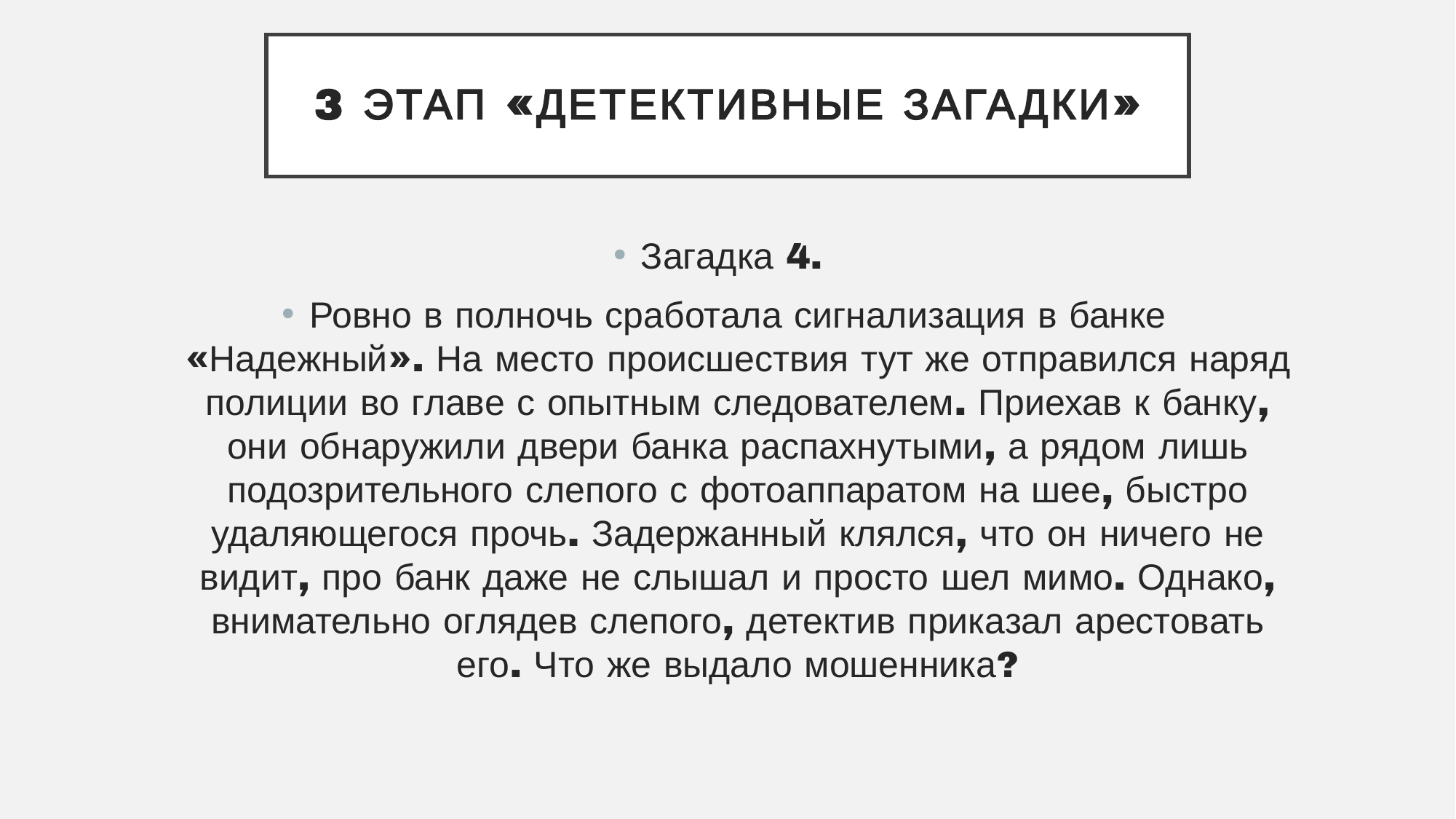

# 3 этап «Детективные загадки»
Загадка 4.
Ровно в полночь сработала сигнализация в банке «Надежный». На место происшествия тут же отправился наряд полиции во главе с опытным следователем. Приехав к банку, они обнаружили двери банка распахнутыми, а рядом лишь подозрительного слепого с фотоаппаратом на шее, быстро удаляющегося прочь. Задержанный клялся, что он ничего не видит, про банк даже не слышал и просто шел мимо. Однако, внимательно оглядев слепого, детектив приказал арестовать его. Что же выдало мошенника?